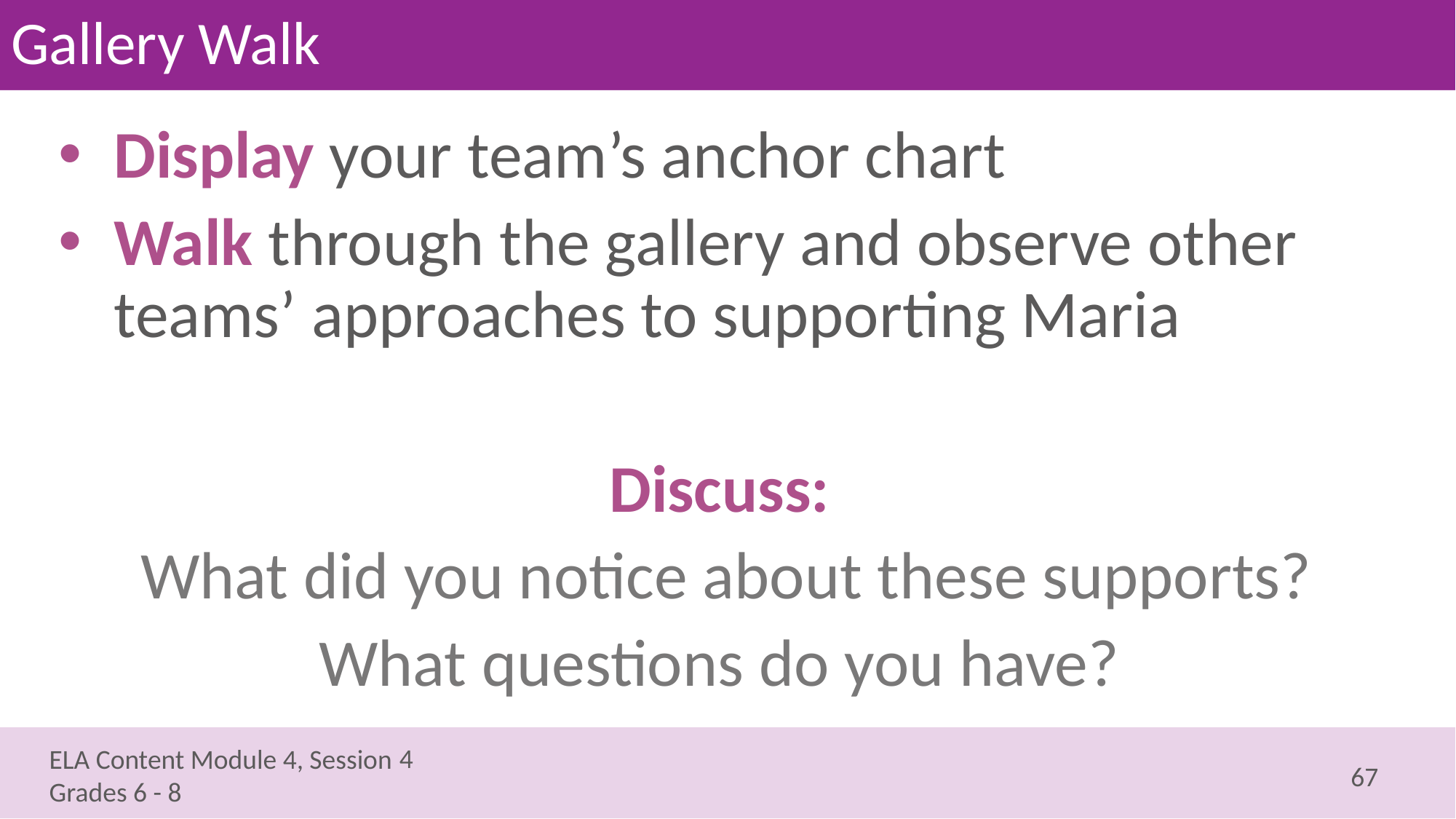

# Gallery Walk
Display your team’s anchor chart
Walk through the gallery and observe other teams’ approaches to supporting Maria

Discuss:
What did you notice about these supports?
What questions do you have?
4
67